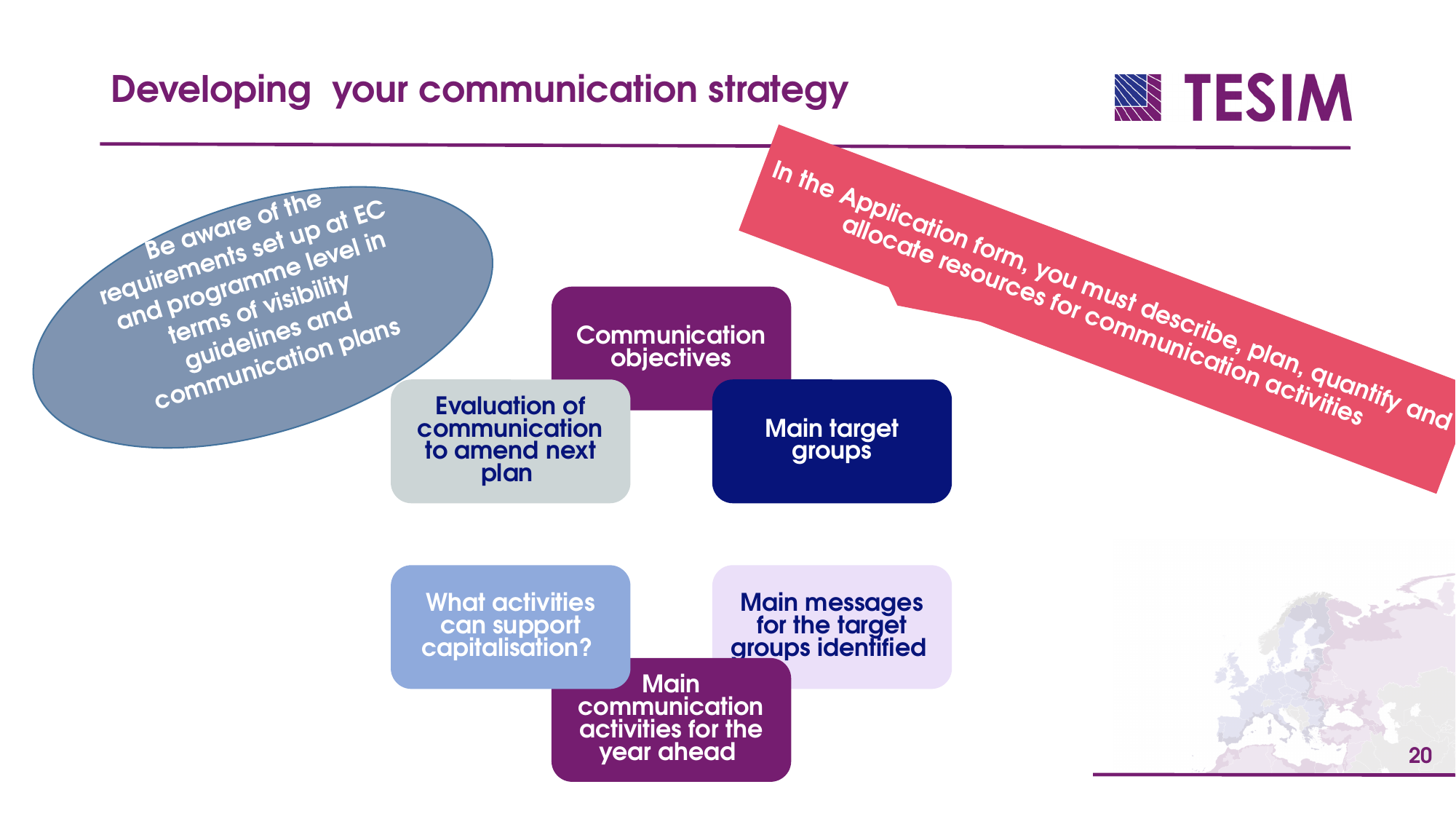

Developing  your communication strategy
Be aware of the requirements set up at EC and programme level in terms of visibility guidelines and communication plans

In the Application form, you must describe, plan, quantify and allocate resources for communication activities

Main messages for the target groups identified
Main communication activities for the year ahead
What activities can support capitalisation?